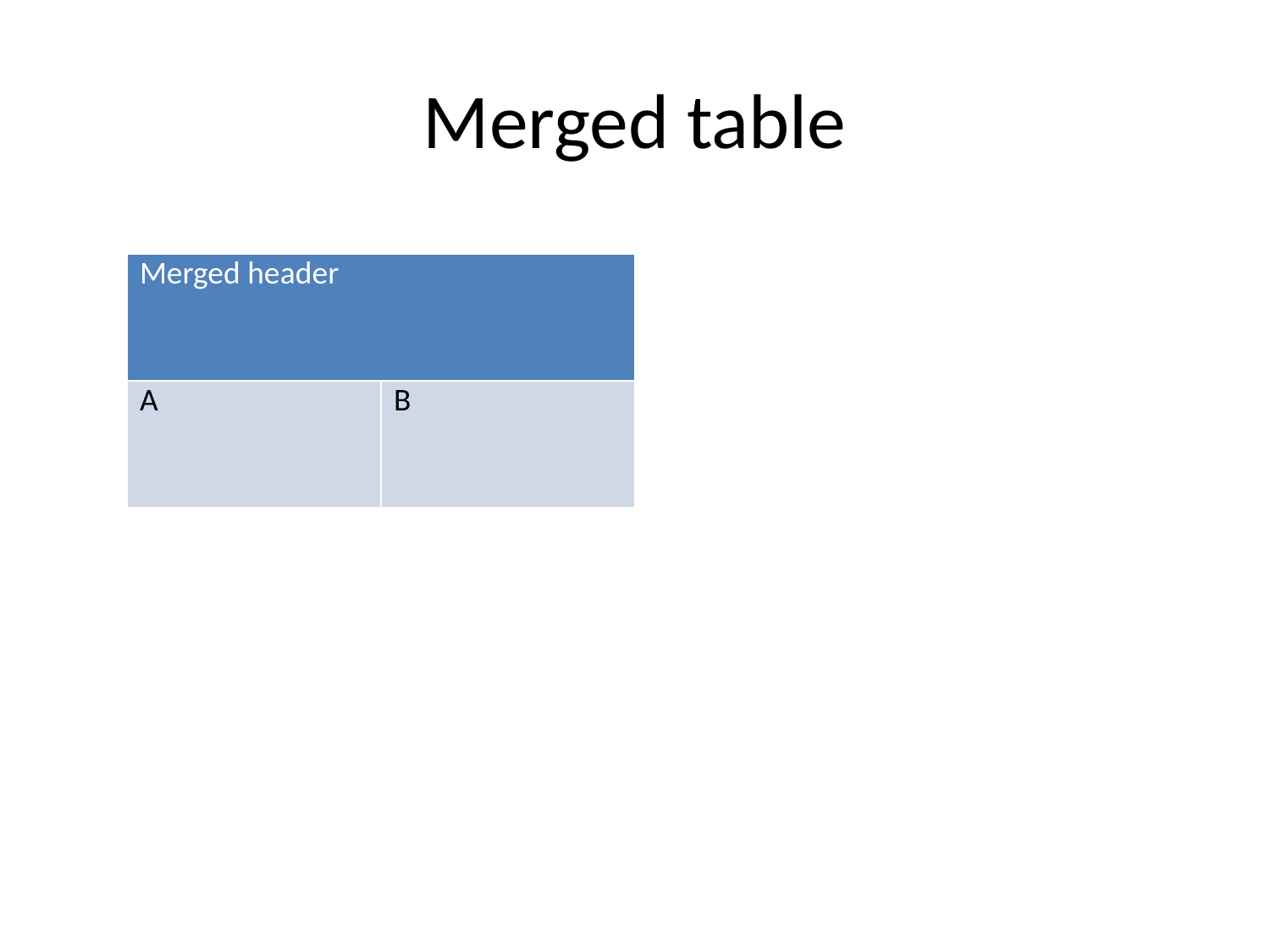

# Merged table
| Merged header |  |
| --- | --- |
| A | B |